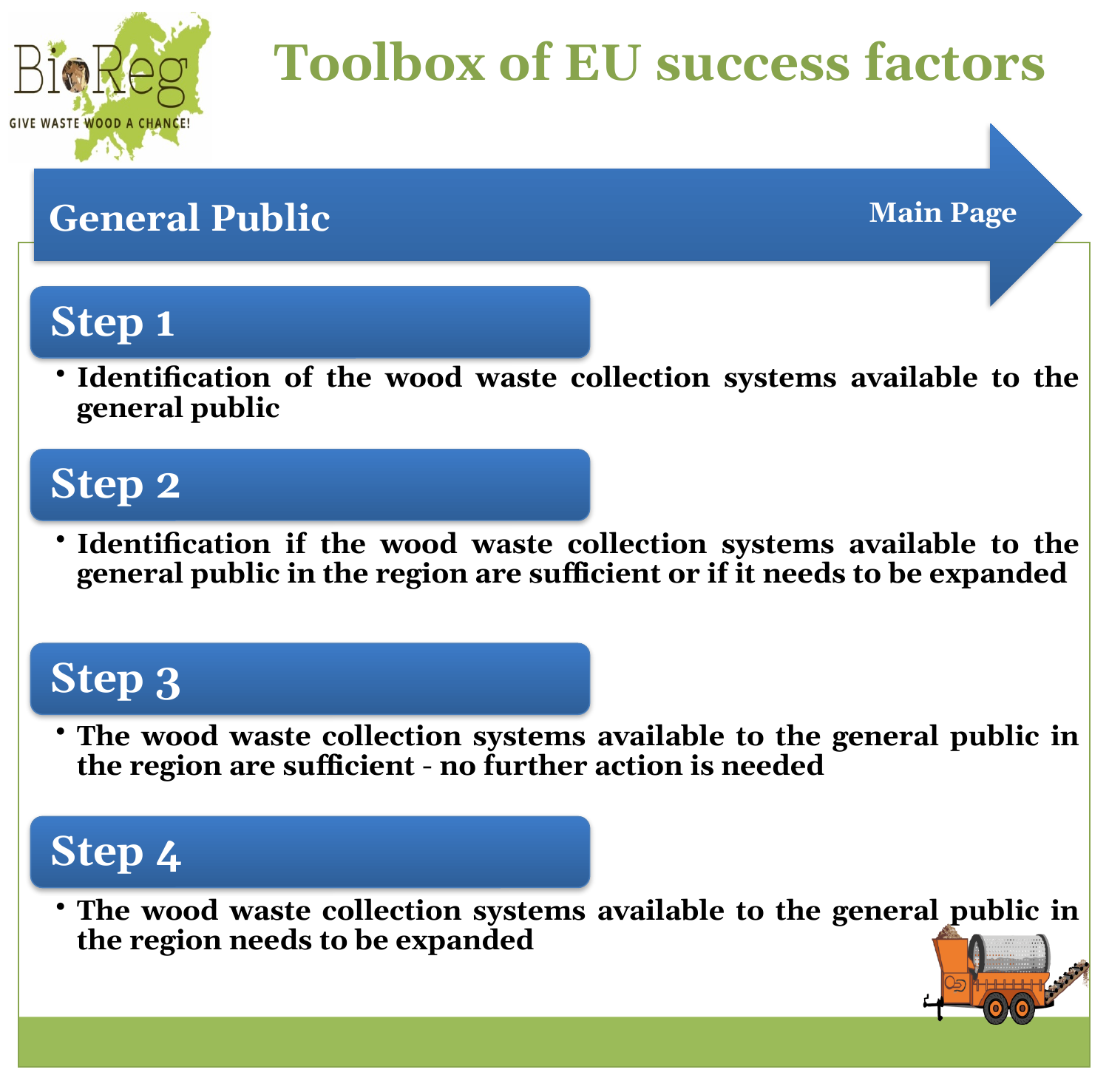

General Public
Main Page

Step 1
Identification of the wood waste collection systems available to the general public
Step 2
Identification if the wood waste collection systems available to the general public in the region are sufficient or if it needs to be expanded
Step 3
The wood waste collection systems available to the general public in the region are sufficient - no further action is needed
Step 4
The wood waste collection systems available to the general public in the region needs to be expanded